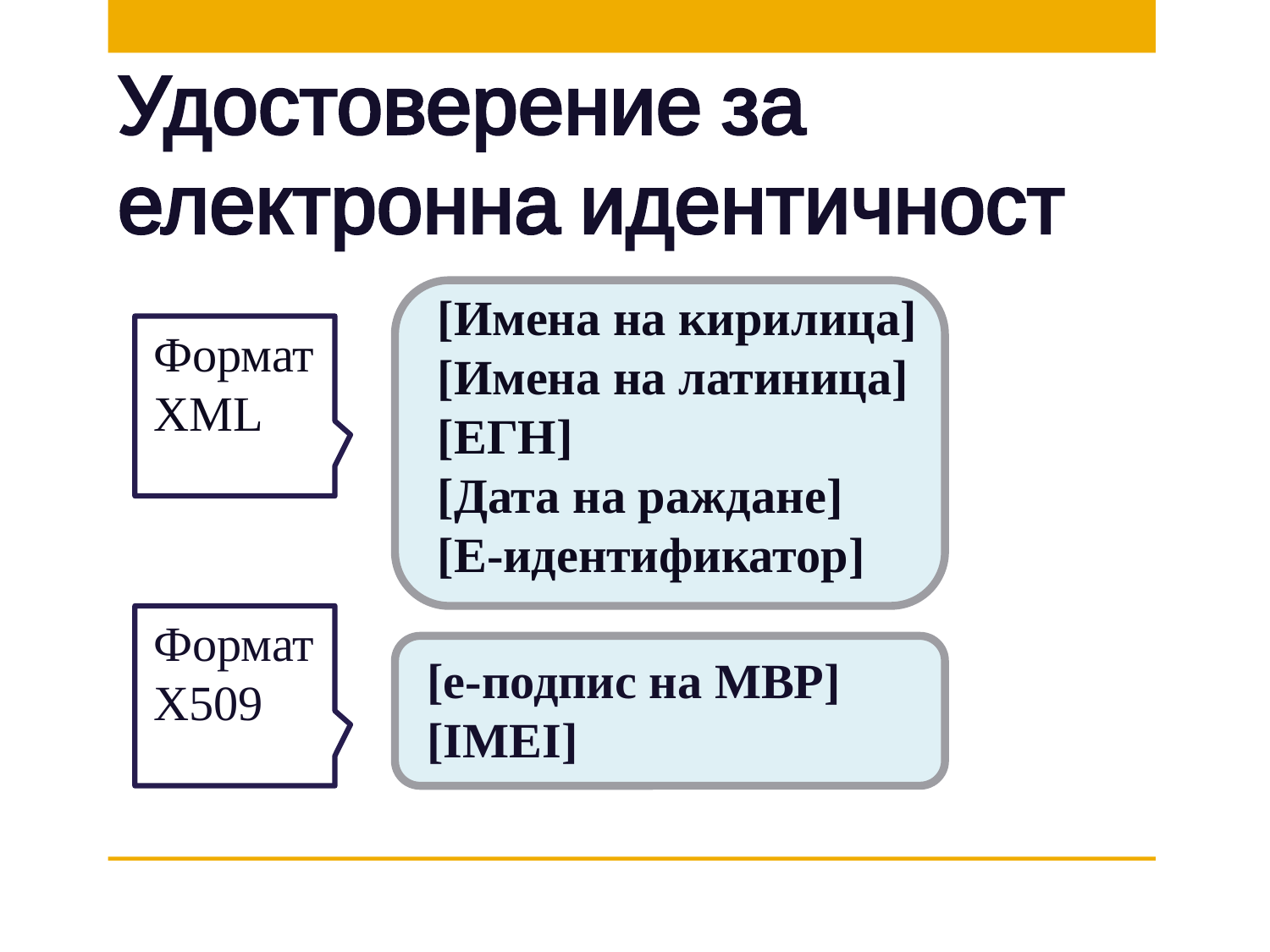

# Удостоверение за електронна идентичност

[Имена на кирилица]
[Имена на латиница]
[ЕГН]
[Дата на раждане]
[Е-идентификатор]

Формат XML

Формат X509
 [е-подпис на МВР]
 [IMEI]